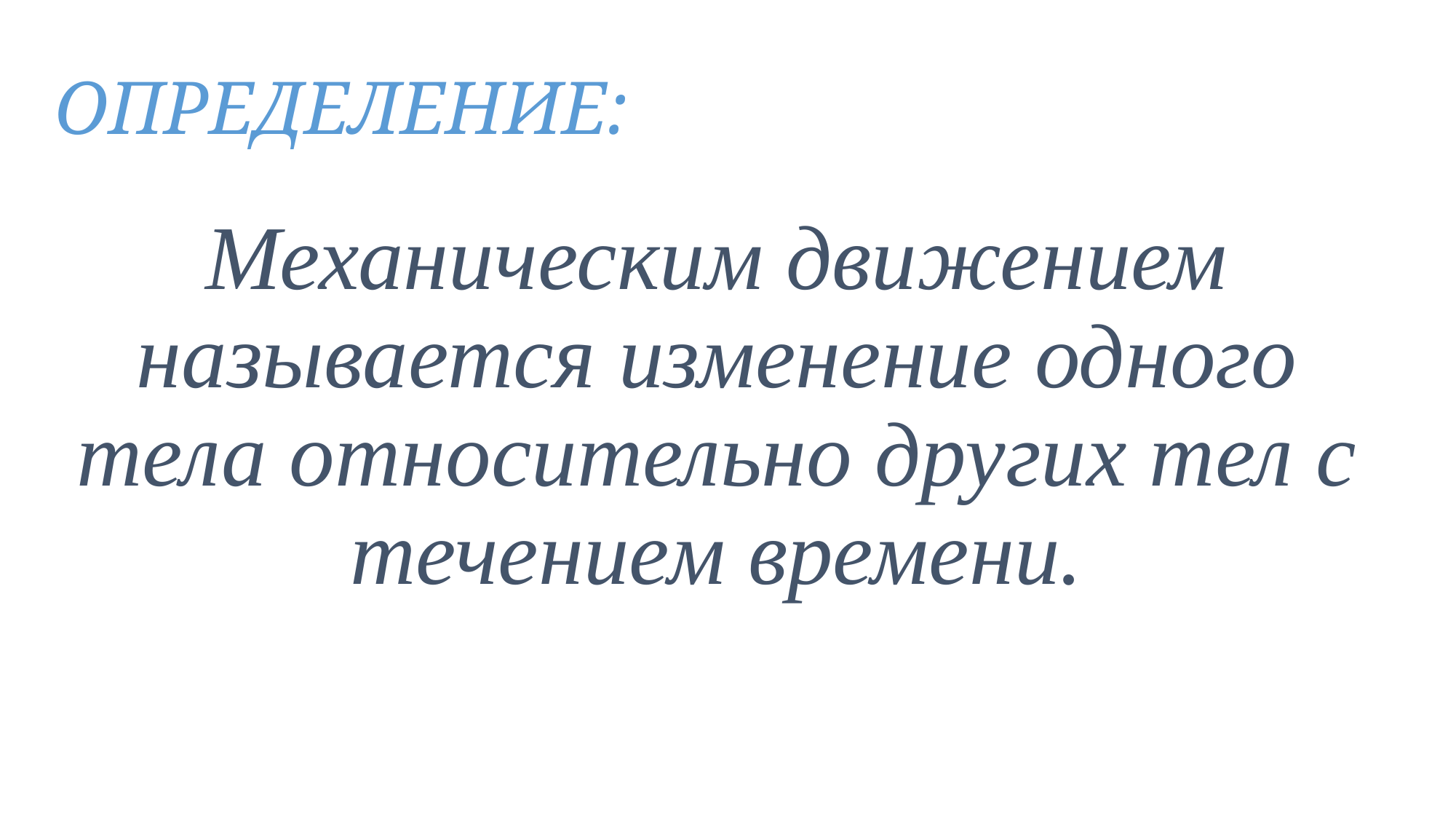

ОПРЕДЕЛЕНИЕ:
# Механическим движением называется изменение одного тела относительно других тел с течением времени.